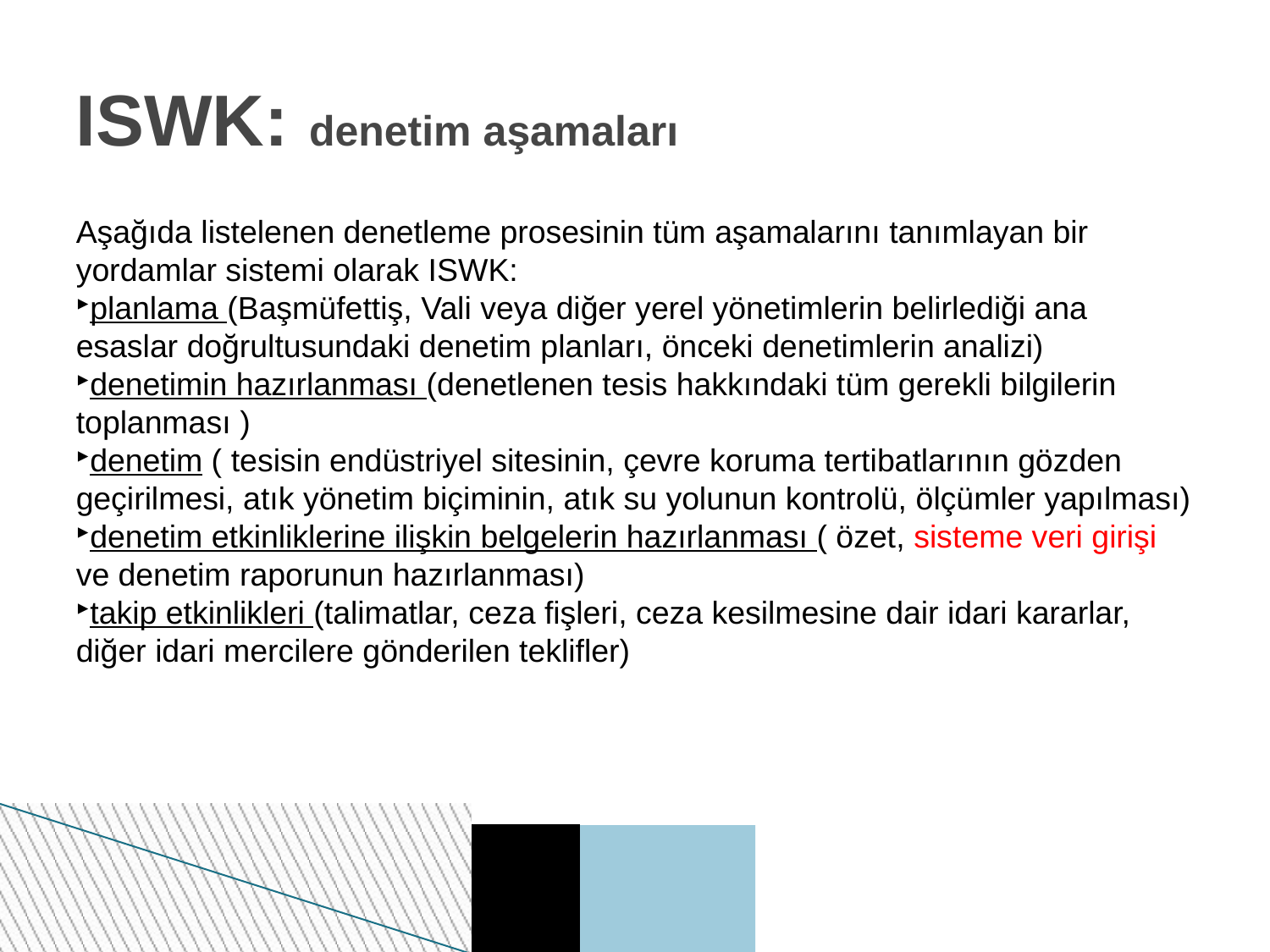

ISWK: denetim aşamaları
Aşağıda listelenen denetleme prosesinin tüm aşamalarını tanımlayan bir yordamlar sistemi olarak ISWK:
planlama (Başmüfettiş, Vali veya diğer yerel yönetimlerin belirlediği ana esaslar doğrultusundaki denetim planları, önceki denetimlerin analizi)
denetimin hazırlanması (denetlenen tesis hakkındaki tüm gerekli bilgilerin toplanması )
denetim ( tesisin endüstriyel sitesinin, çevre koruma tertibatlarının gözden geçirilmesi, atık yönetim biçiminin, atık su yolunun kontrolü, ölçümler yapılması)
denetim etkinliklerine ilişkin belgelerin hazırlanması ( özet, sisteme veri girişi ve denetim raporunun hazırlanması)
takip etkinlikleri (talimatlar, ceza fişleri, ceza kesilmesine dair idari kararlar, diğer idari mercilere gönderilen teklifler)